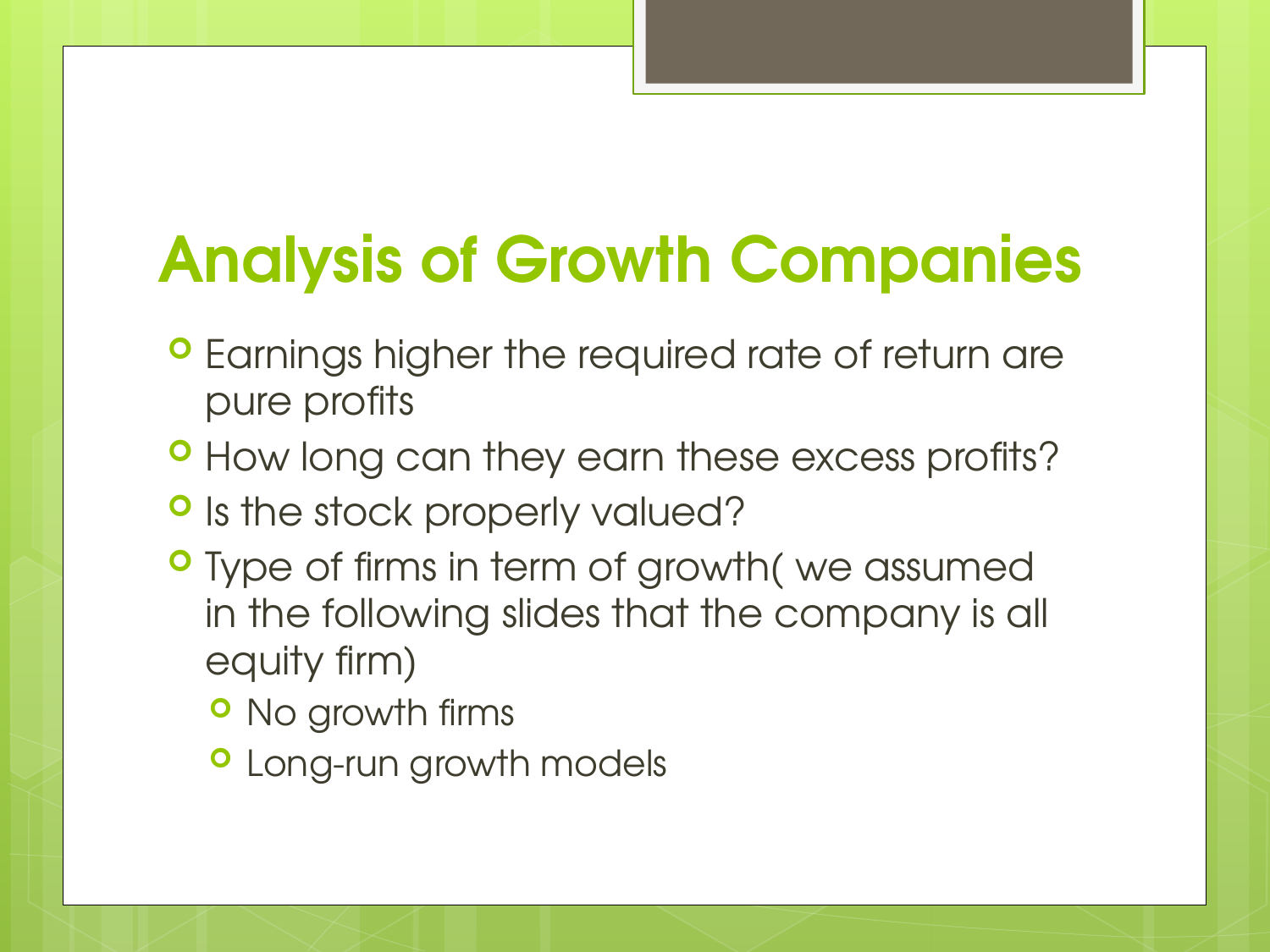

# Analysis of Growth Companies
Earnings higher the required rate of return are pure profits
How long can they earn these excess profits?
Is the stock properly valued?
Type of firms in term of growth( we assumed in the following slides that the company is all equity firm)
No growth firms
Long-run growth models